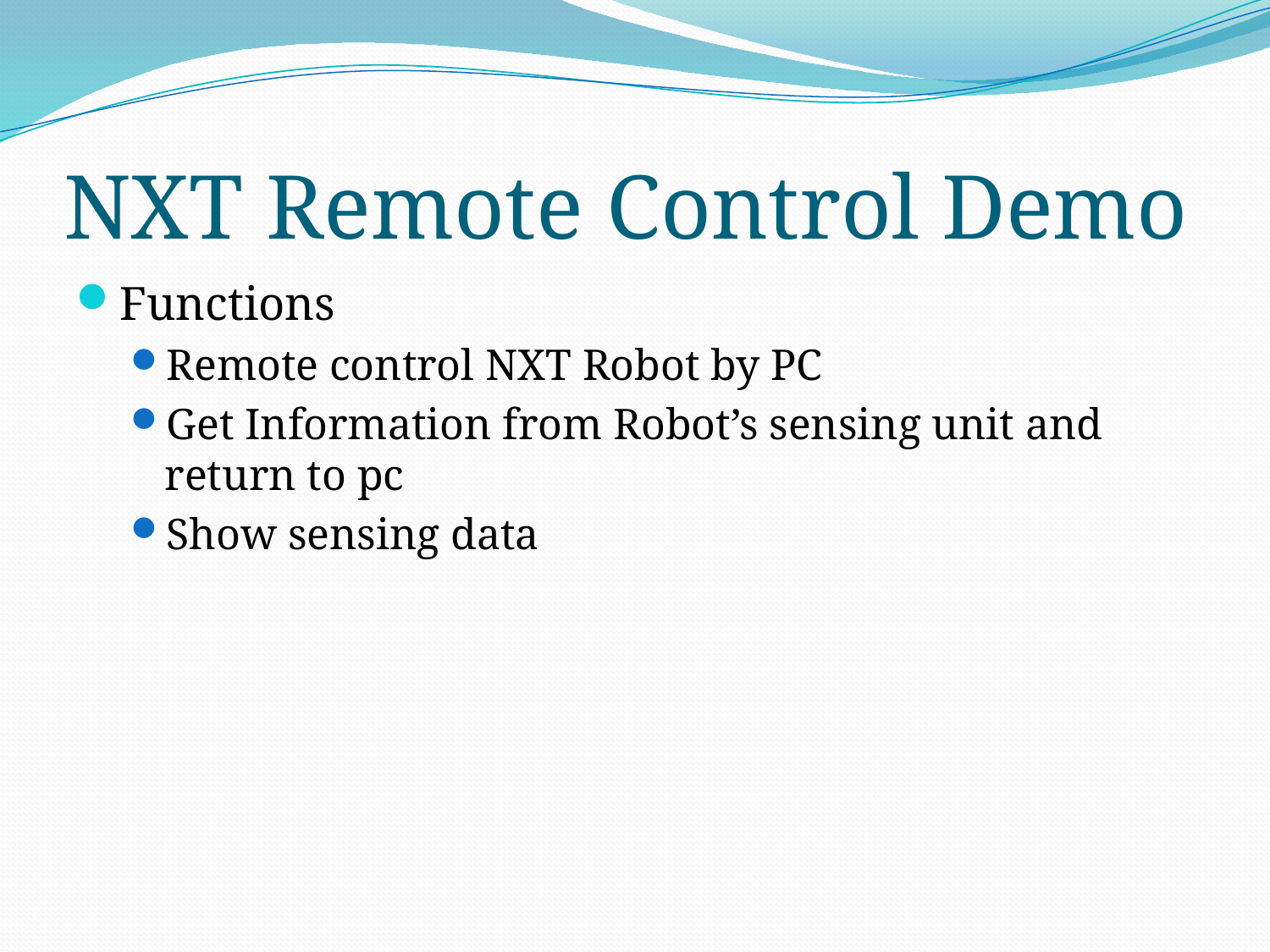

# NXT Remote Control Demo
Functions
Remote control NXT Robot by PC
Get Information from Robot’s sensing unit and return to pc
Show sensing data